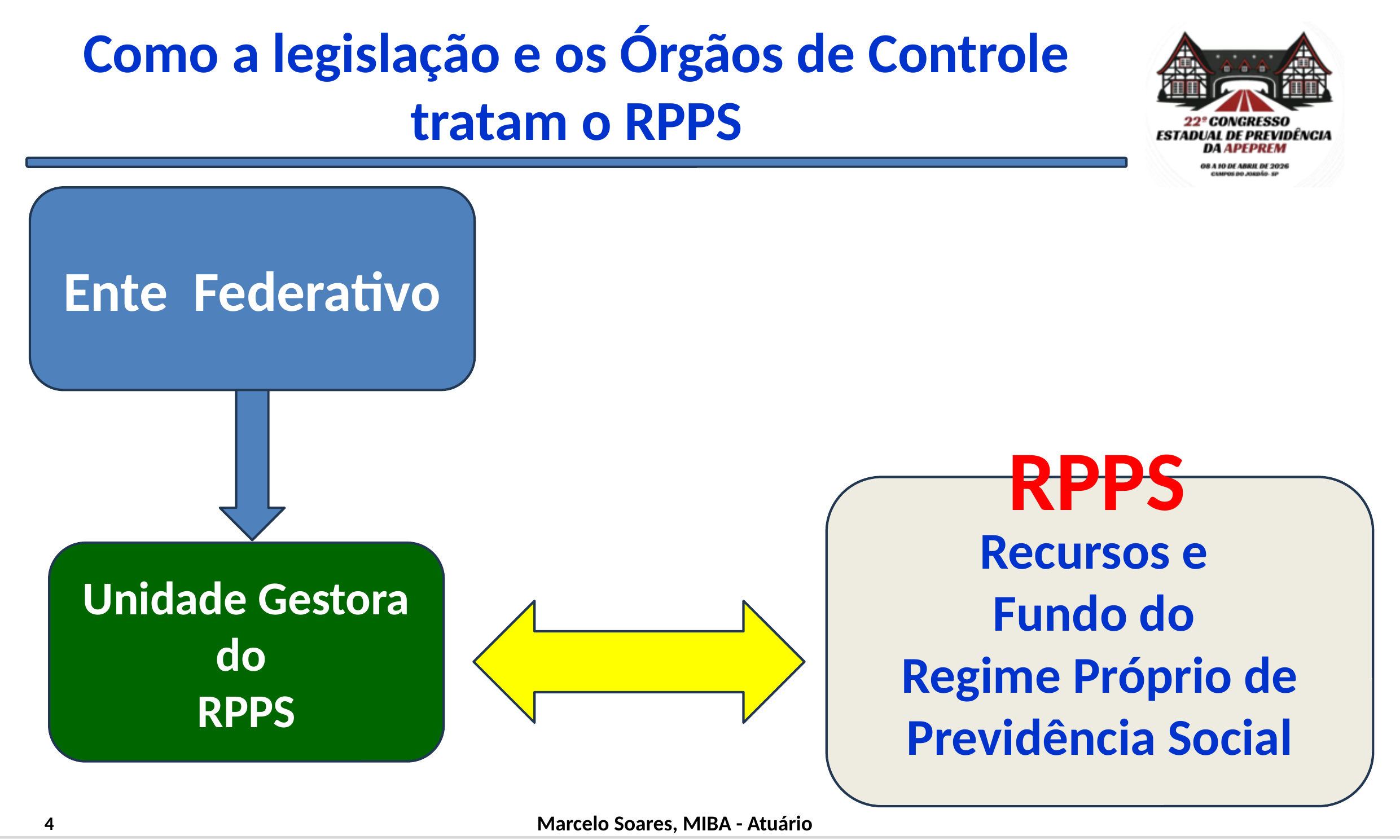

# Como a legislação e os Órgãos de Controle tratam o RPPS
Ente  Federativo

RPPS
Recursos e
Fundo do
Regime Próprio de Previdência Social
Unidade Gestora do
RPPS

4
Marcelo Soares, MIBA - Atuário